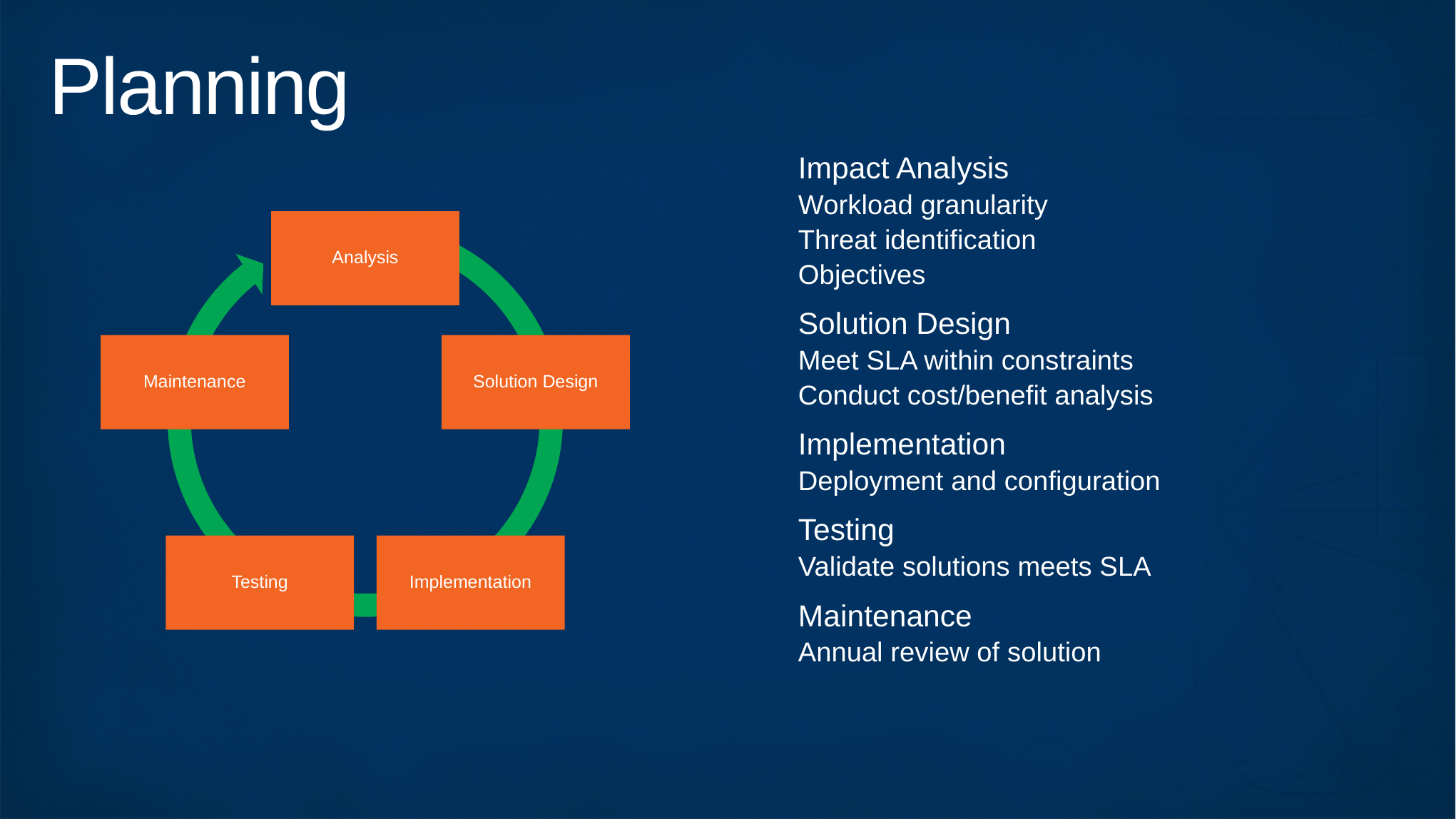

# Planning
Impact Analysis
Workload granularity
Threat identification
Objectives
Solution Design
Meet SLA within constraints
Conduct cost/benefit analysis
Implementation
Deployment and configuration
Testing
Validate solutions meets SLA
Maintenance
Annual review of solution
Analysis
Solution Design
Implementation
Testing
Maintenance